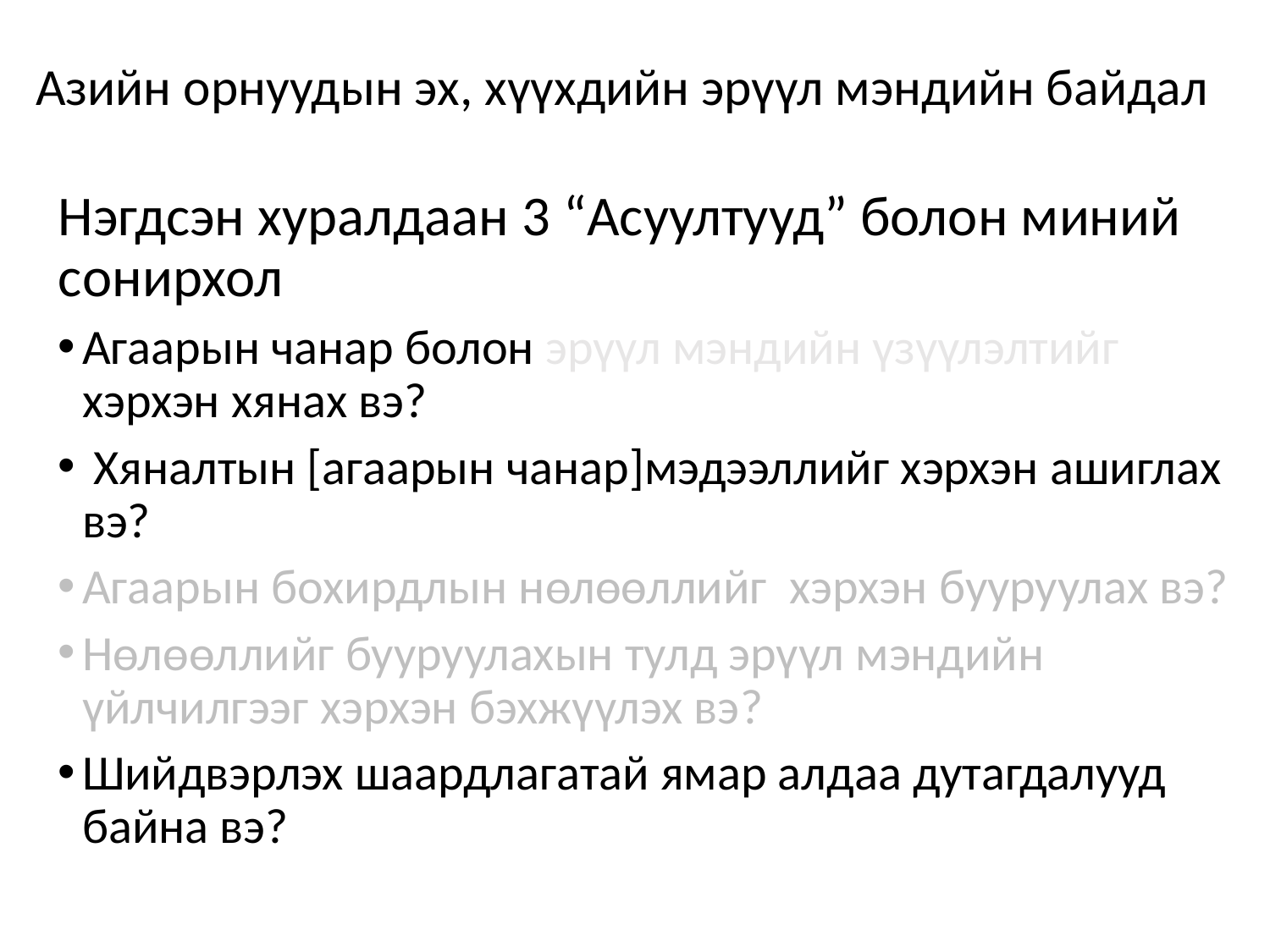

# Азийн орнуудын эх, хүүхдийн эрүүл мэндийн байдал
Нэгдсэн хуралдаан 3 “Асуултууд” болон миний сонирхол
Агаарын чанар болон эрүүл мэндийн үзүүлэлтийг хэрхэн хянах вэ?
 Хяналтын [агаарын чанар]мэдээллийг хэрхэн ашиглах вэ?
Агаарын бохирдлын нөлөөллийг  хэрхэн бууруулах вэ?
Нөлөөллийг бууруулахын тулд эрүүл мэндийн үйлчилгээг хэрхэн бэхжүүлэх вэ?
Шийдвэрлэх шаардлагатай ямар алдаа дутагдалууд байна вэ?